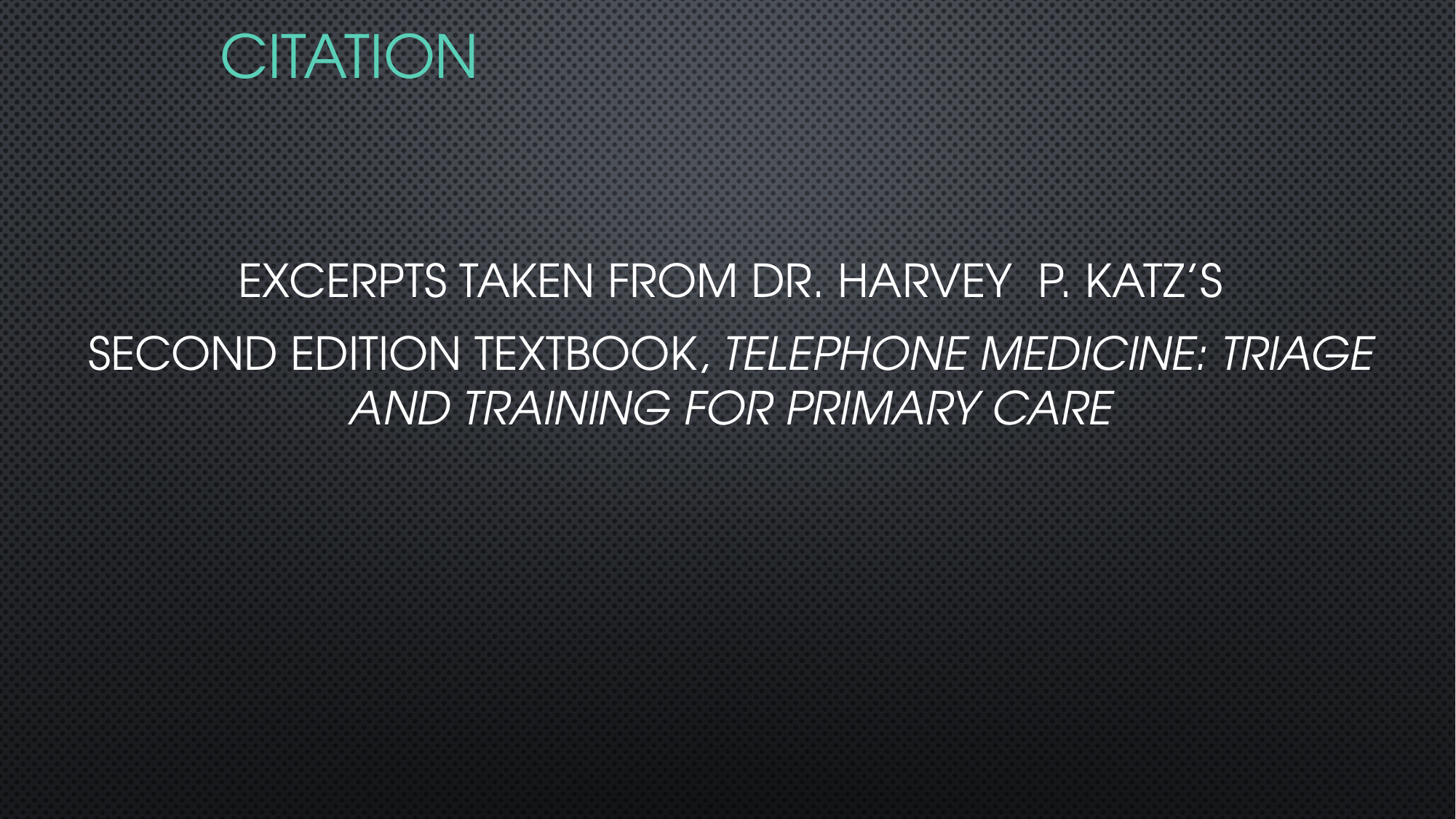

# Citation

Excerpts taken from Dr. Harvey  P. Katz’s
Second edition textbook, Telephone Medicine: Triage and Training for Primary Care